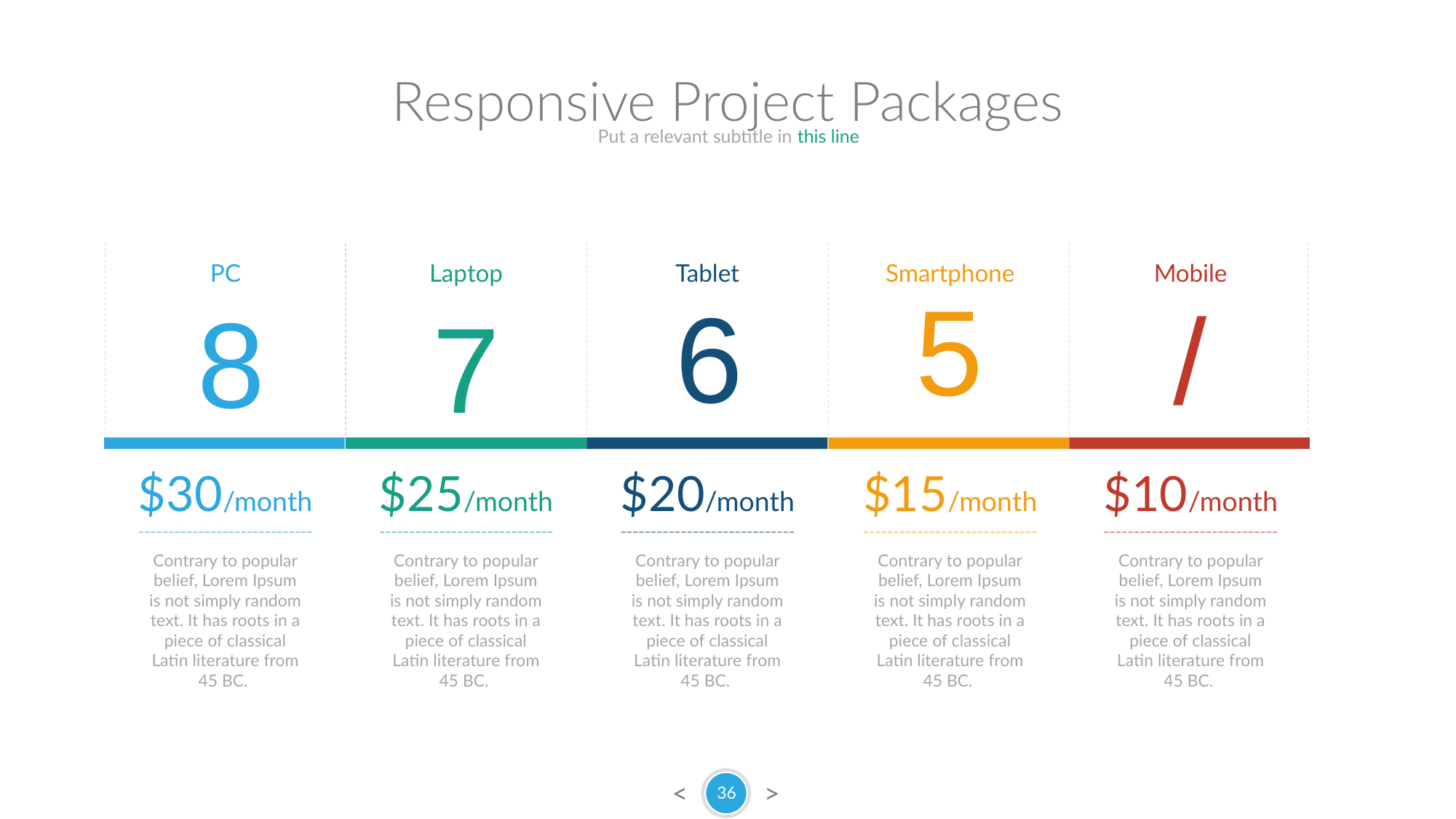

Responsive Project Packages
Put a relevant subtitle in this line
PC
$30/month
Contrary to popular belief, Lorem Ipsum is not simply random text. It has roots in a piece of classical Latin literature from 45 BC.
Laptop
$25/month
Contrary to popular belief, Lorem Ipsum is not simply random text. It has roots in a piece of classical Latin literature from 45 BC.
Tablet
$20/month
Contrary to popular belief, Lorem Ipsum is not simply random text. It has roots in a piece of classical Latin literature from 45 BC.
Smartphone
$15/month
Contrary to popular belief, Lorem Ipsum is not simply random text. It has roots in a piece of classical Latin literature from 45 BC.
Mobile
$10/month
Contrary to popular belief, Lorem Ipsum is not simply random text. It has roots in a piece of classical Latin literature from 45 BC.
5
6
/
8
7

36